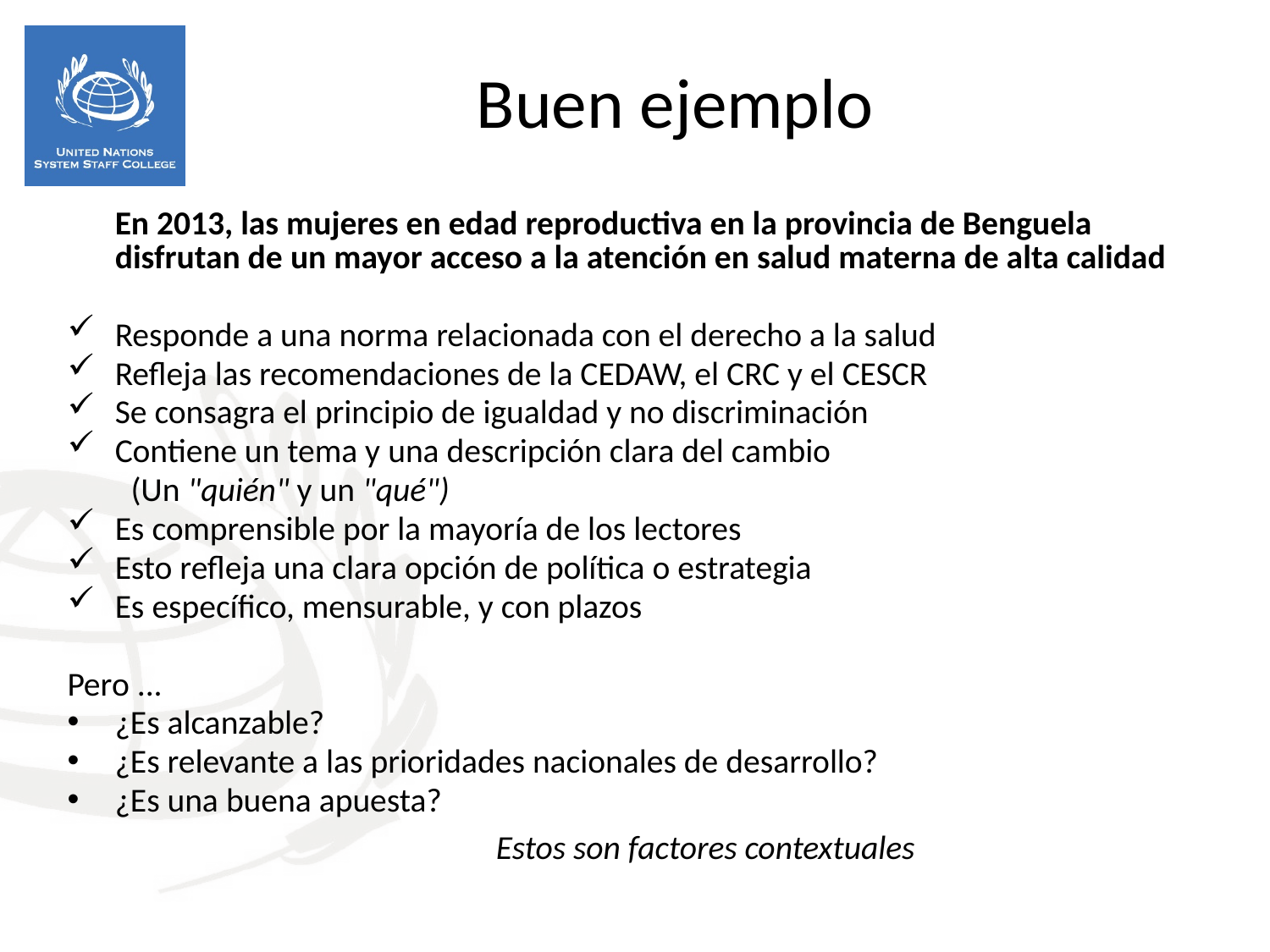

Buen ejemplo
	En 2013, las mujeres en edad reproductiva en la provincia de Benguela disfrutan de un mayor acceso a la atención en salud materna de alta calidad

Responde a una norma relacionada con el derecho a la salud
Refleja las recomendaciones de la CEDAW, el CRC y el CESCR
Se consagra el principio de igualdad y no discriminación
Contiene un tema y una descripción clara del cambio
(Un "quién" y un "qué")
Es comprensible por la mayoría de los lectores
Esto refleja una clara opción de política o estrategia
Es específico, mensurable, y con plazos

Pero ...
¿Es alcanzable?
¿Es relevante a las prioridades nacionales de desarrollo?
¿Es una buena apuesta?
				Estos son factores contextuales